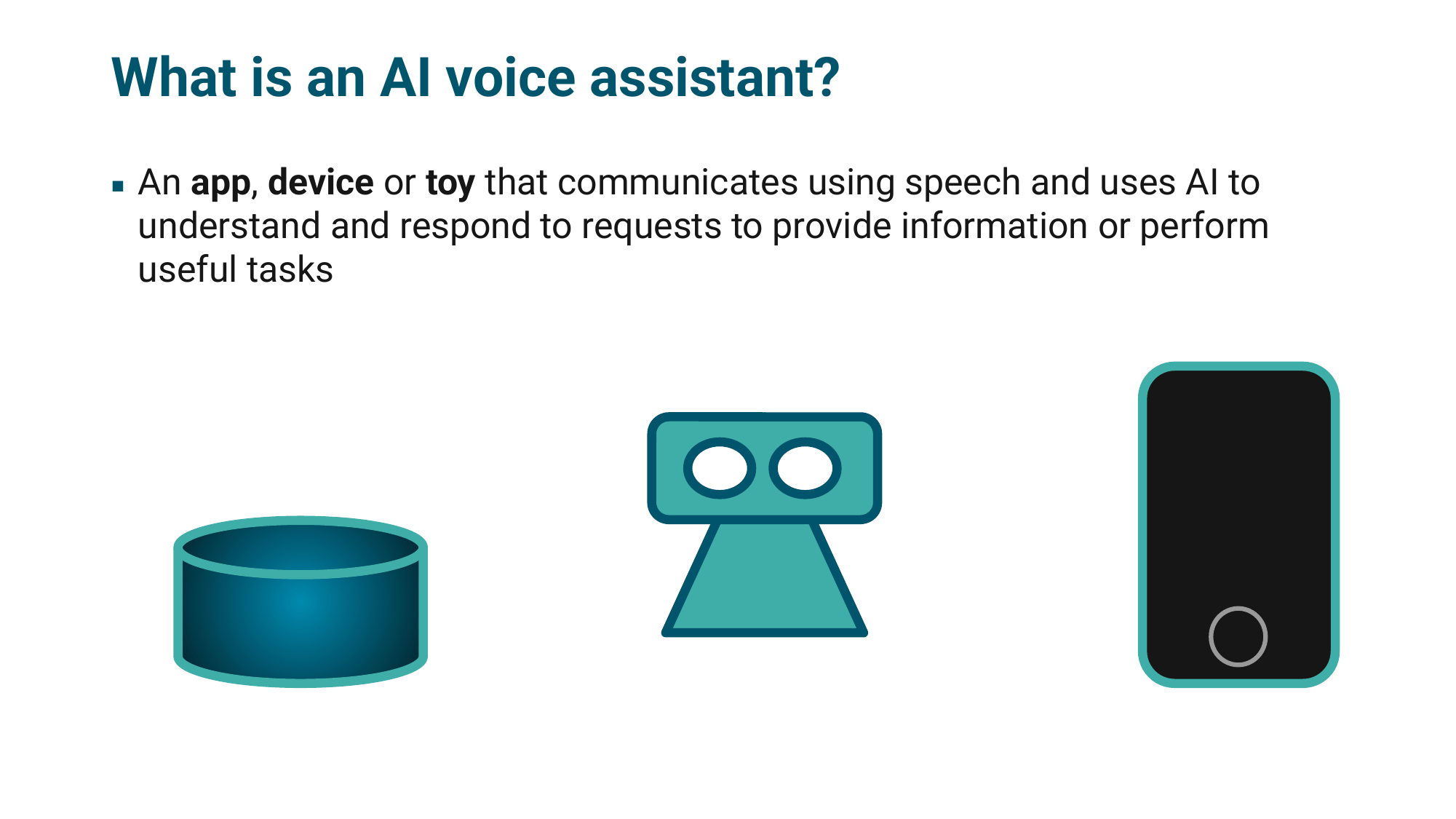

# What is an AI voice assistant?

An app, device or toy that communicates using speech and uses AI to understand and respond to requests to provide information or perform useful tasks